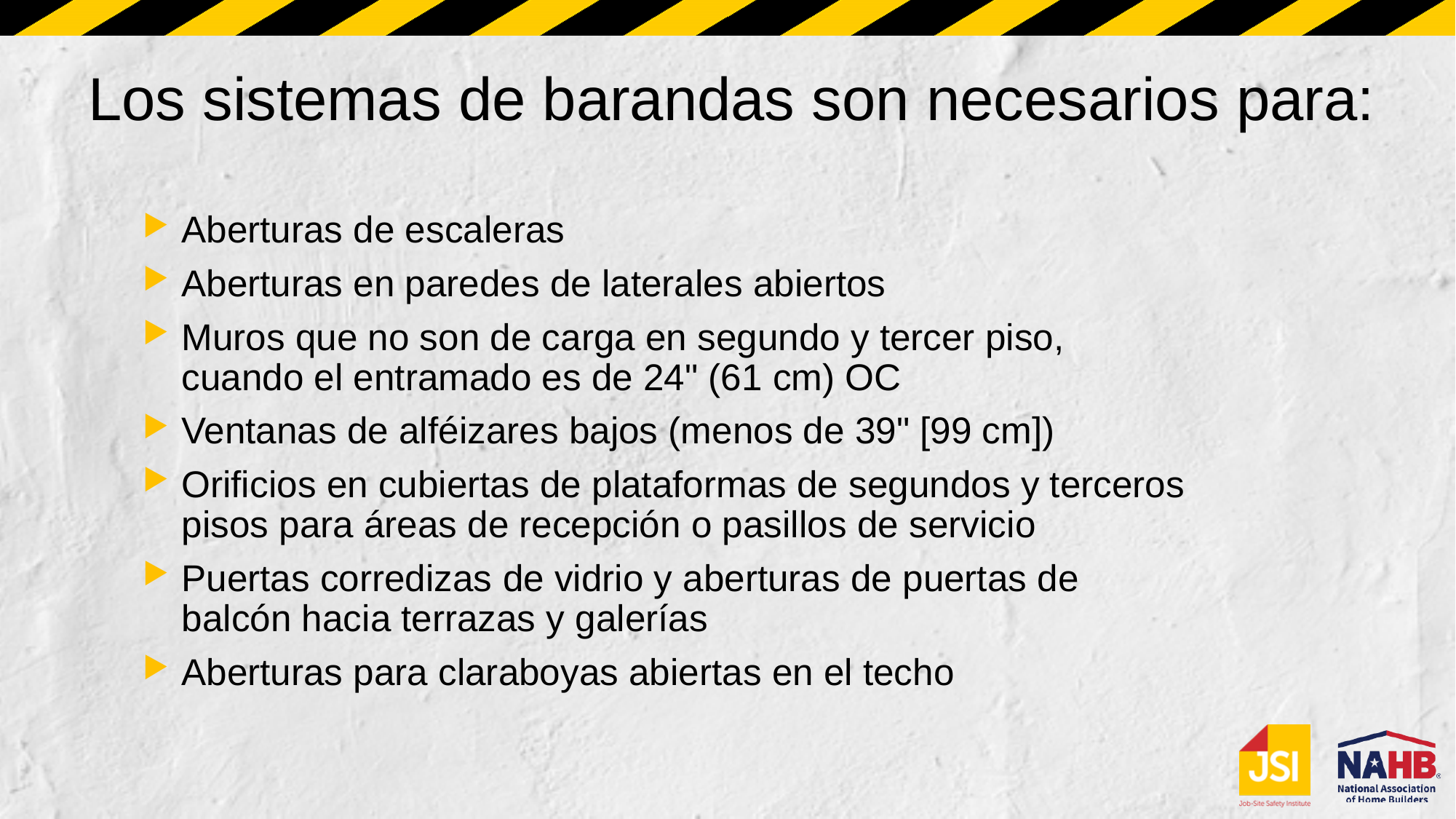

# Los sistemas de barandas son necesarios para:
Aberturas de escaleras
Aberturas en paredes de laterales abiertos
Muros que no son de carga en segundo y tercer piso, cuando el entramado es de 24" (61 cm) OC
Ventanas de alféizares bajos (menos de 39" [99 cm])
Orificios en cubiertas de plataformas de segundos y terceros pisos para áreas de recepción o pasillos de servicio
Puertas corredizas de vidrio y aberturas de puertas de balcón hacia terrazas y galerías
Aberturas para claraboyas abiertas en el techo